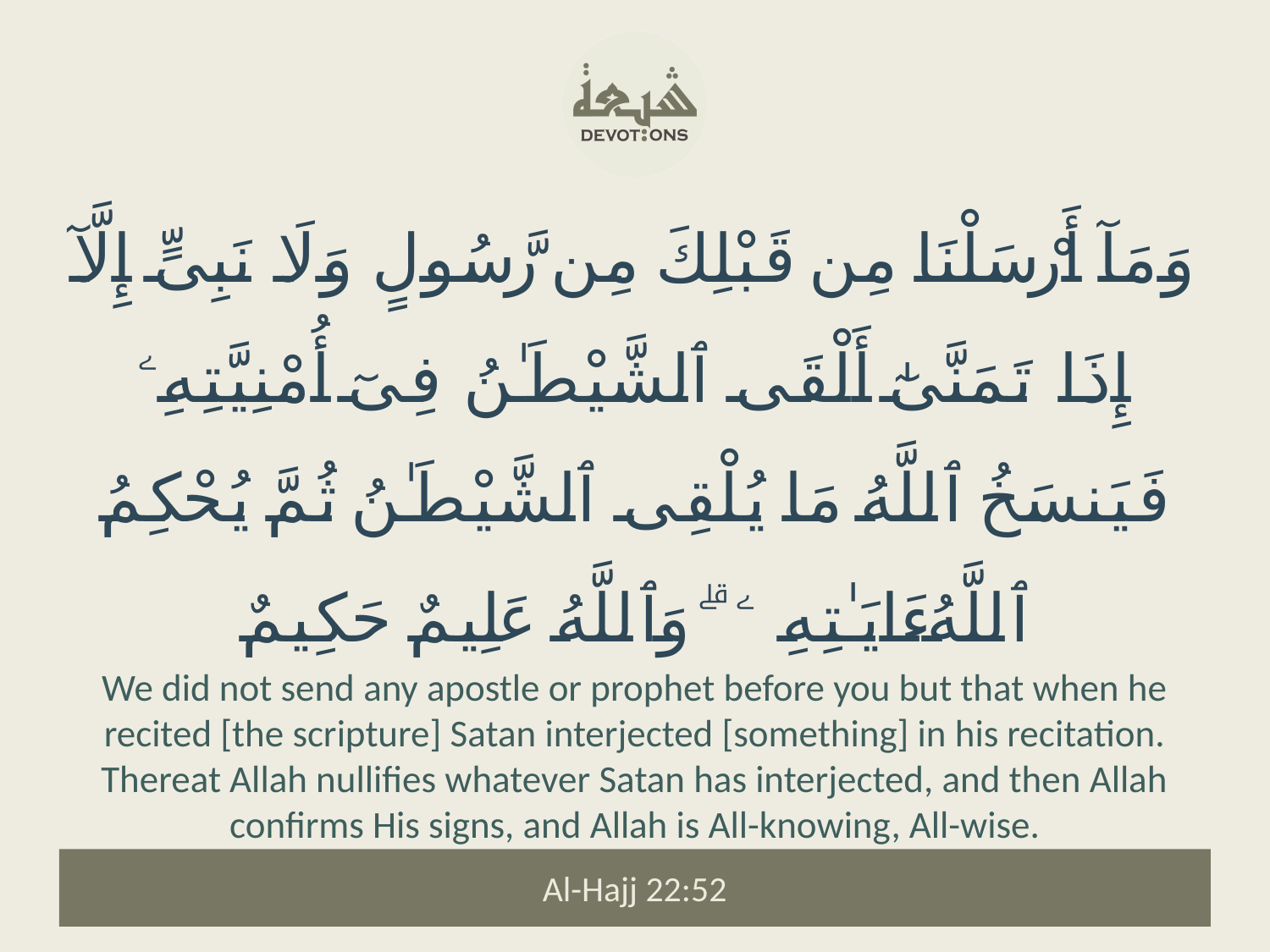

وَمَآ أَرْسَلْنَا مِن قَبْلِكَ مِن رَّسُولٍ وَلَا نَبِىٍّ إِلَّآ إِذَا تَمَنَّىٰٓ أَلْقَى ٱلشَّيْطَـٰنُ فِىٓ أُمْنِيَّتِهِۦ فَيَنسَخُ ٱللَّهُ مَا يُلْقِى ٱلشَّيْطَـٰنُ ثُمَّ يُحْكِمُ ٱللَّهُ ءَايَـٰتِهِۦ ۗ وَٱللَّهُ عَلِيمٌ حَكِيمٌ
We did not send any apostle or prophet before you but that when he recited [the scripture] Satan interjected [something] in his recitation. Thereat Allah nullifies whatever Satan has interjected, and then Allah confirms His signs, and Allah is All-knowing, All-wise.
Al-Hajj 22:52